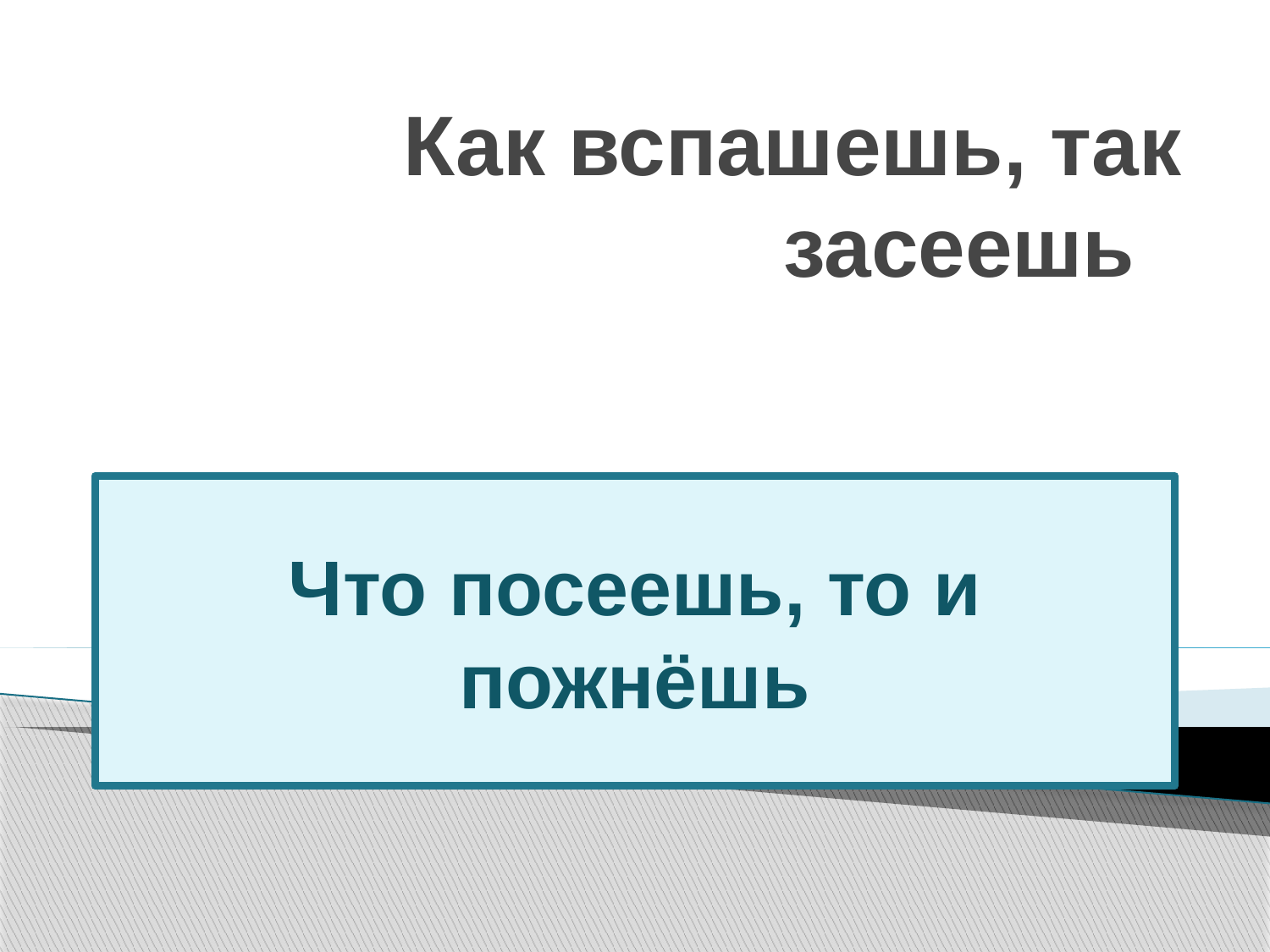

# Как вспашешь, так засеешь
Что посеешь, то и пожнёшь